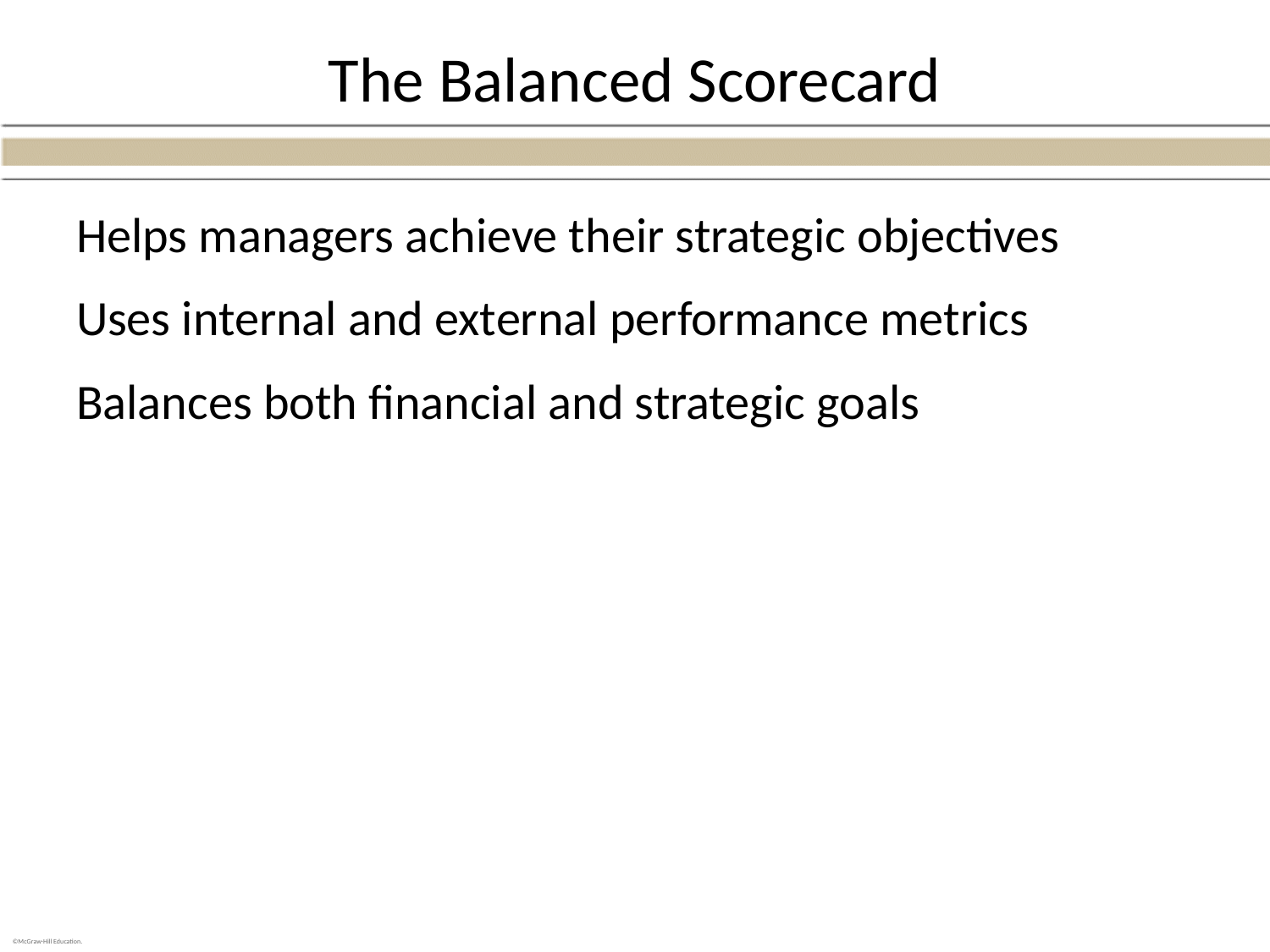

# The Balanced Scorecard
Helps managers achieve their strategic objectives
Uses internal and external performance metrics
Balances both financial and strategic goals